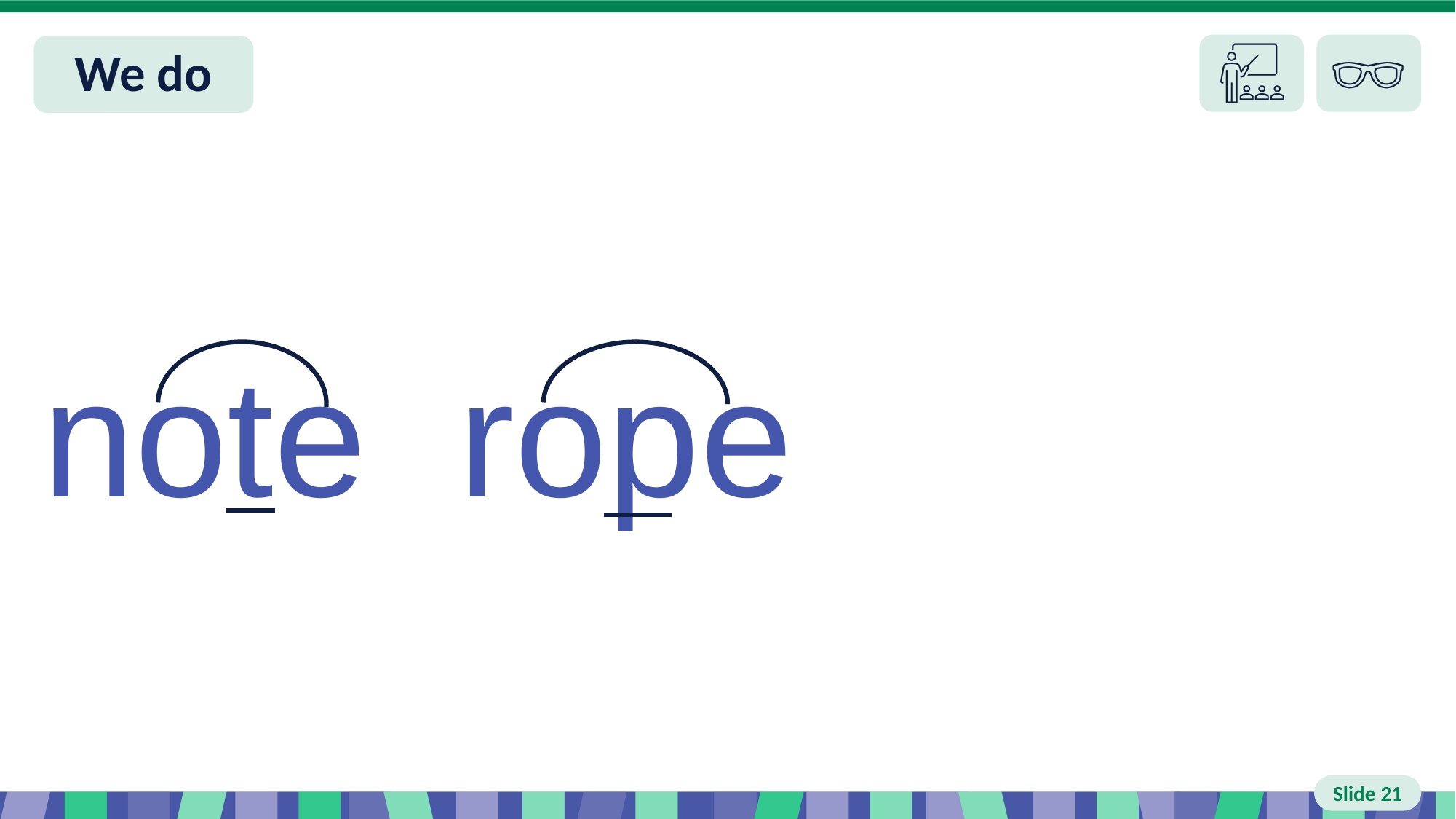

# Slide 21 We do

note  rope